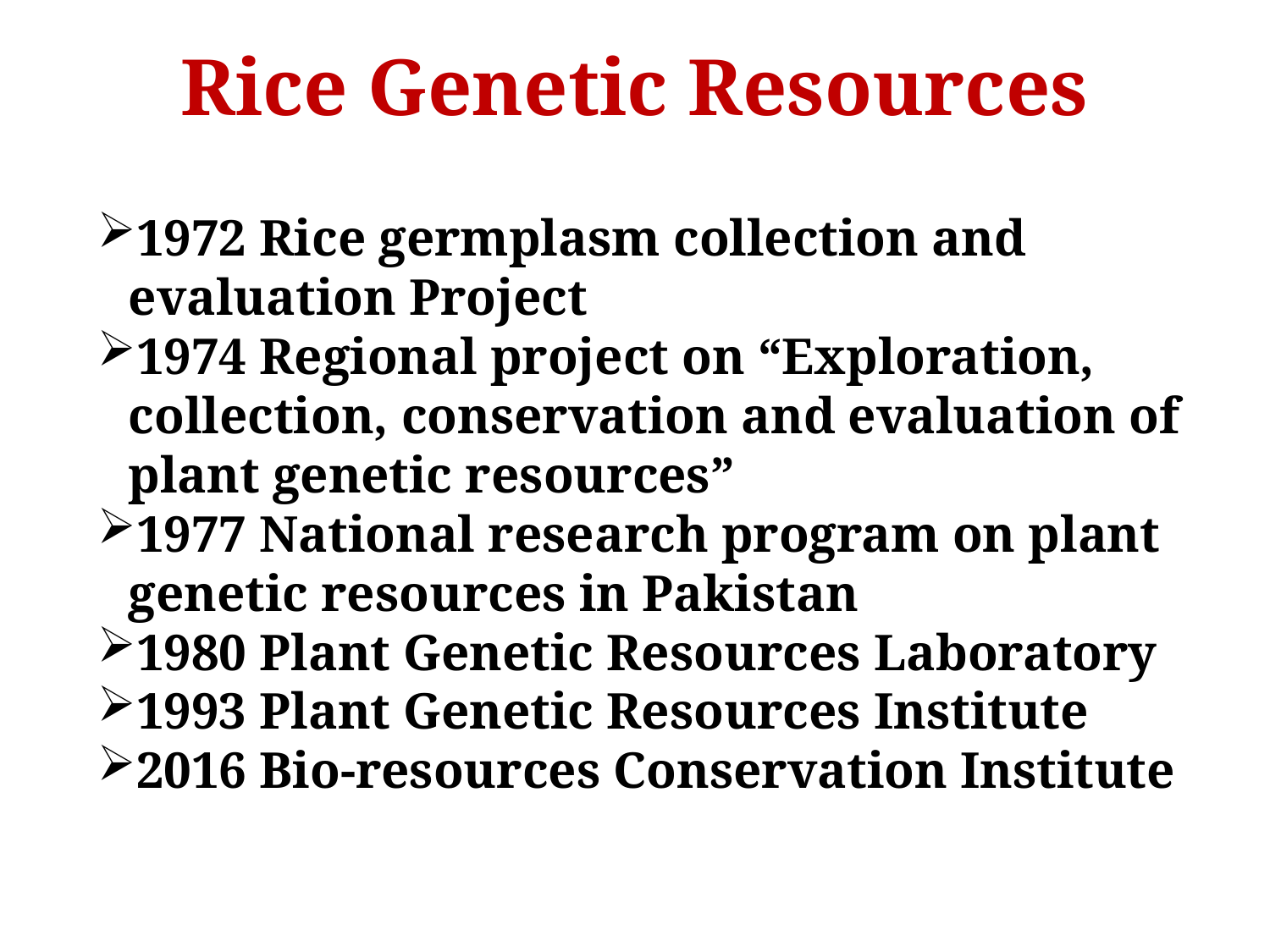

# Rice Genetic Resources
1972 Rice germplasm collection and evaluation Project
1974 Regional project on “Exploration, collection, conservation and evaluation of plant genetic resources”
1977 National research program on plant genetic resources in Pakistan
1980 Plant Genetic Resources Laboratory
1993 Plant Genetic Resources Institute
2016 Bio-resources Conservation Institute